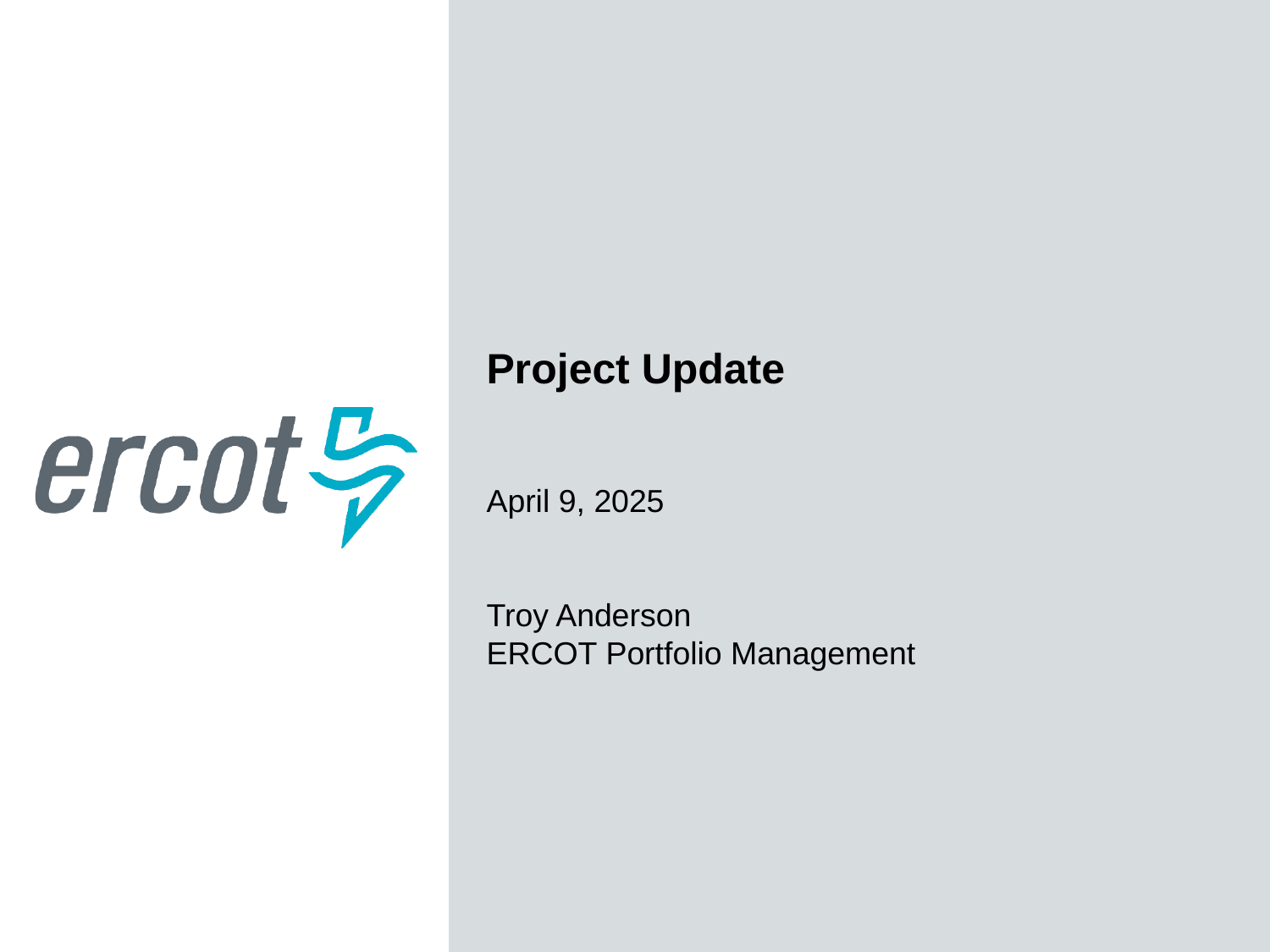

Project Update

April 9, 2025

Troy Anderson
ERCOT Portfolio Management